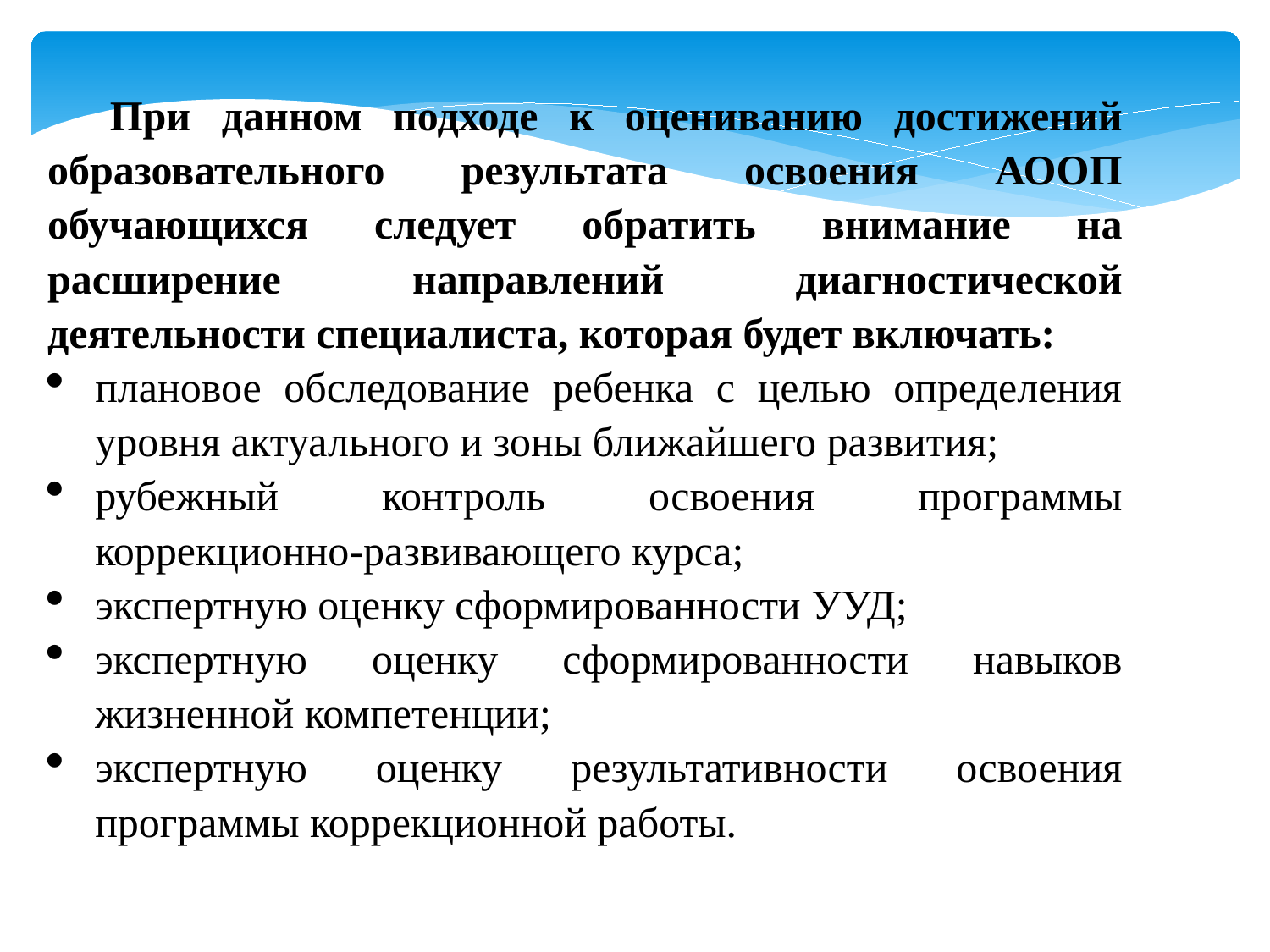

При данном подходе к оцениванию достижений образовательного результата освоения АООП обучающихся следует обратить внимание на расширение направлений диагностической деятельности специалиста, которая будет включать:
плановое обследование ребенка с целью определения уровня актуального и зоны ближайшего развития;
рубежный контроль освоения программы коррекционно-развивающего курса;
экспертную оценку сформированности УУД;
экспертную оценку сформированности навыков жизненной компетенции;
экспертную оценку результативности освоения программы коррекционной работы.